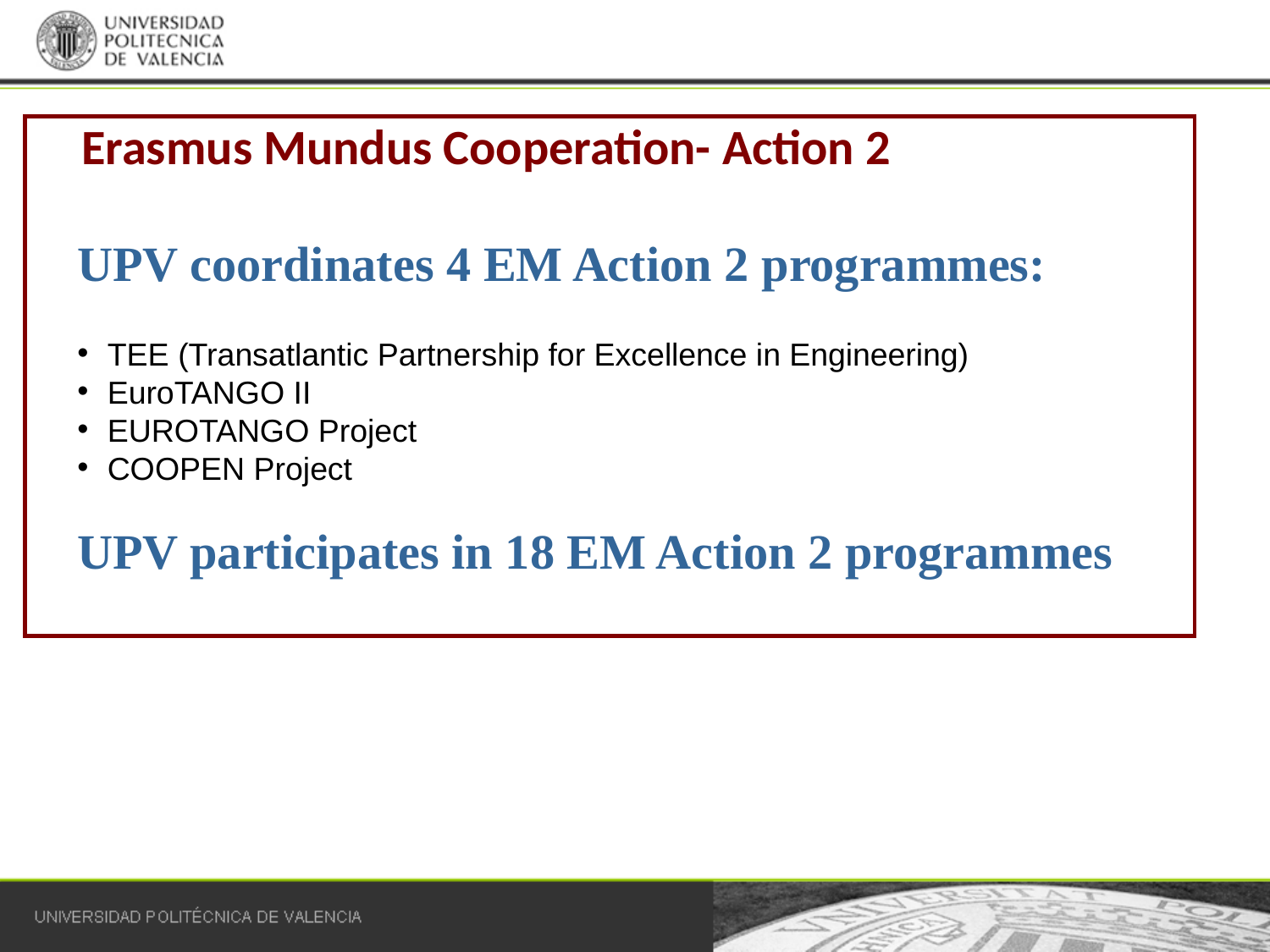

Erasmus Mundus Cooperation- Action 2

UPV coordinates 4 EM Action 2 programmes:

TEE (Transatlantic Partnership for Excellence in Engineering)
EuroTANGO II
EUROTANGO Project
COOPEN Project

UPV participates in 18 EM Action 2 programmes